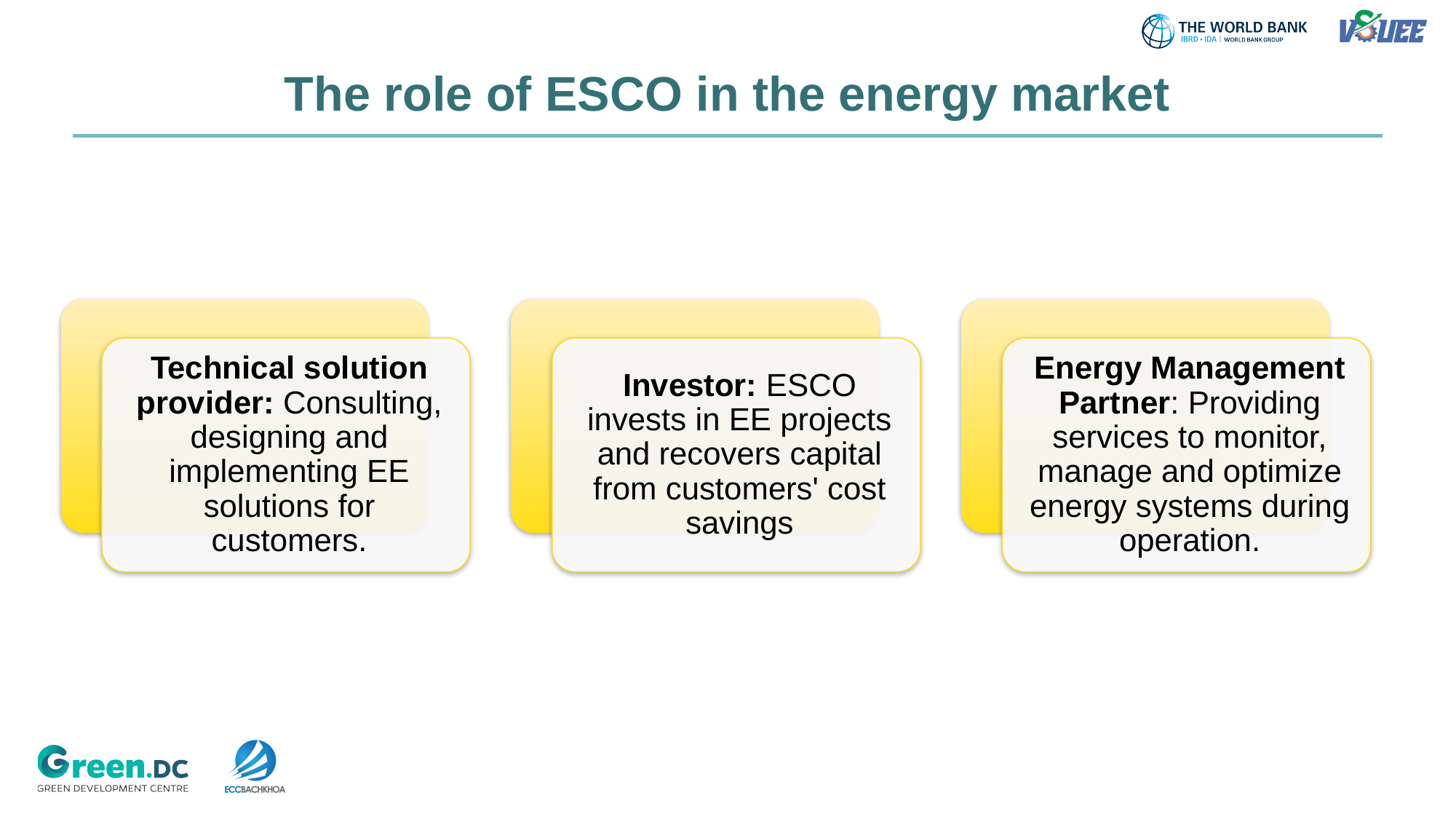

# The role of ESCO in the energy market
Technical solution provider: Consulting, designing and implementing EE solutions for customers.
Investor: ESCO invests in EE projects and recovers capital from customers' cost savings
Energy Management Partner: Providing services to monitor, manage and optimize energy systems during operation.